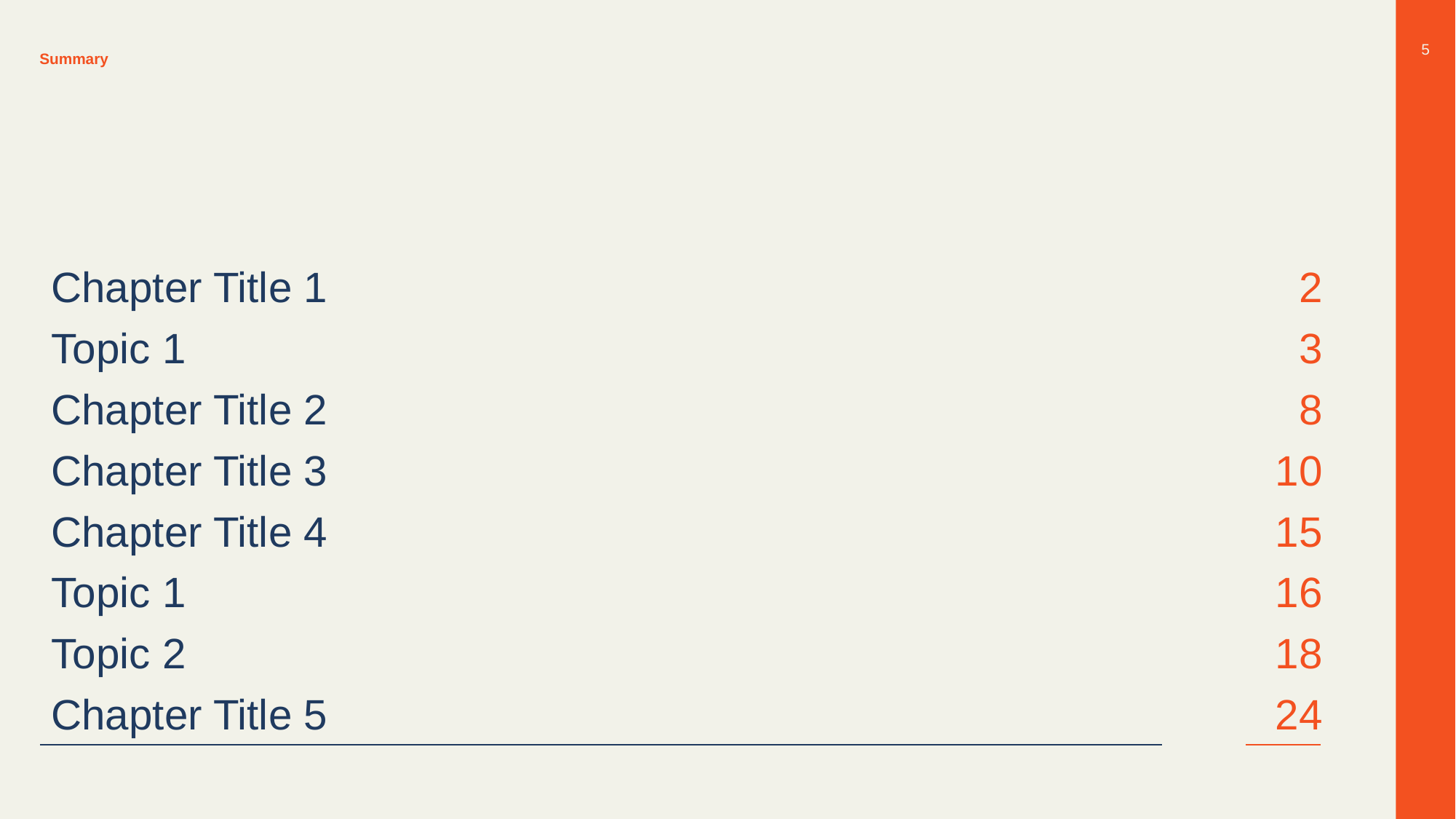

Summary
5
Chapter Title 1
Topic 1
Chapter Title 2
Chapter Title 3
Chapter Title 4
Topic 1
Topic 2
Chapter Title 5
2
3
8
10
15
16
18
24